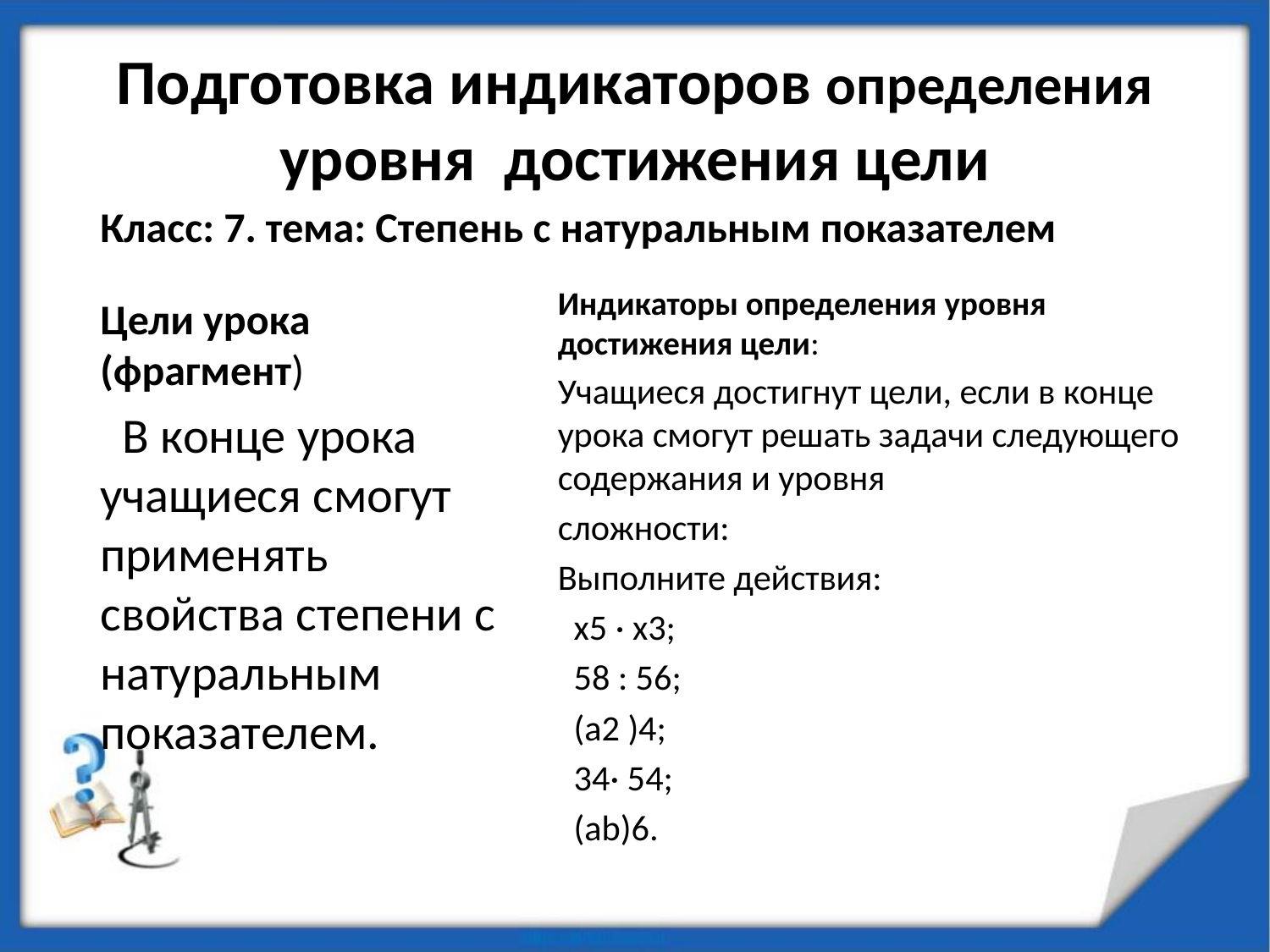

# Подготовка индикаторов определения уровня  достижения цели

Класс: 7. тема: Степень с натуральным показателем

Индикаторы определения уровня достижения цели:
Учащиеся достигнут цели, если в конце урока смогут решать задачи следующего содержания и уровня
сложности:
Выполните действия:
  х5 · х3;
  58 : 56;
  (а2 )4;
  34· 54;
  (аb)6.

Цели урока (фрагмент)
  В конце урока учащиеся смогут применять свойства степени с натуральным показателем.